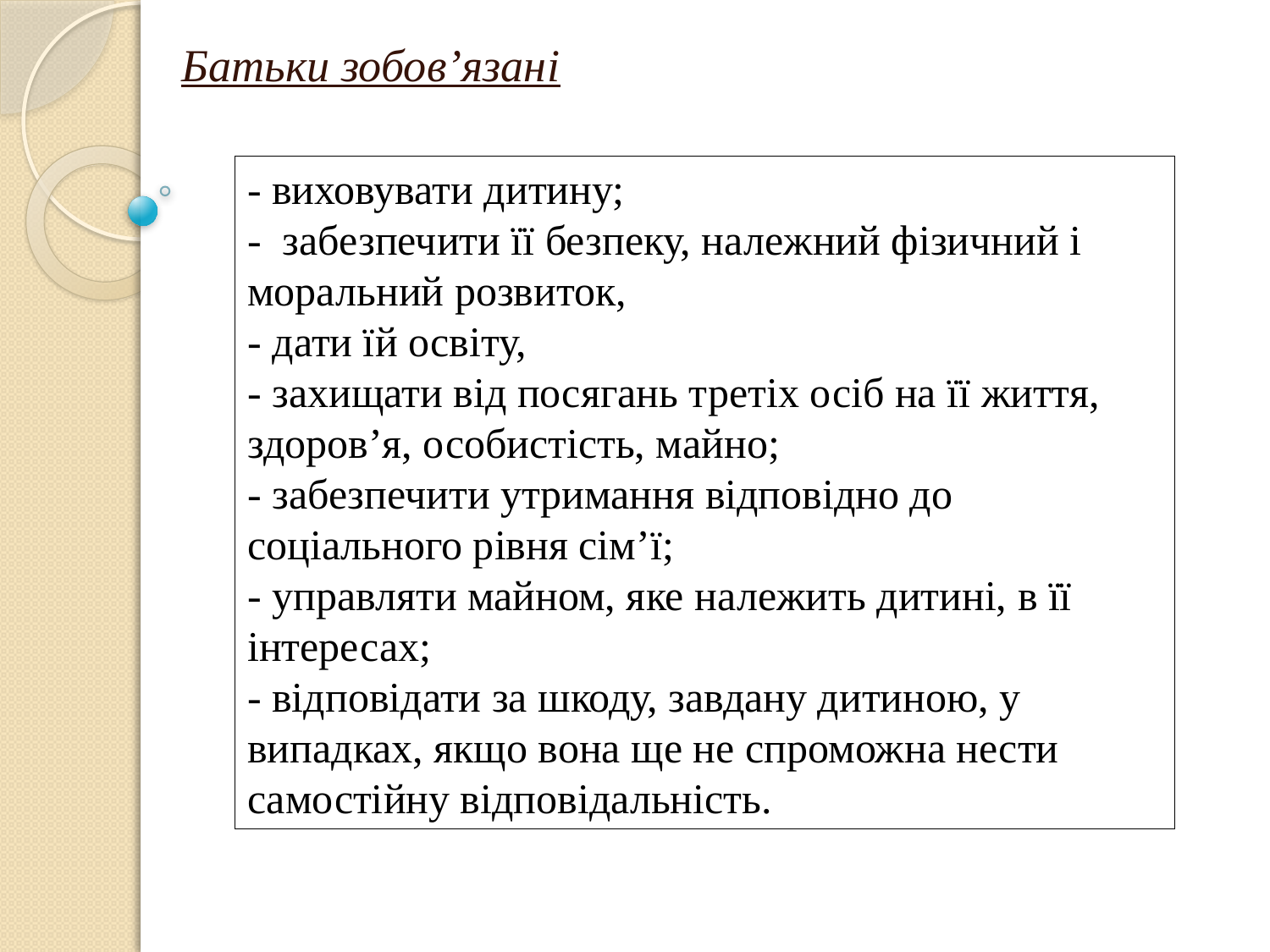

Батьки зобов’язані
- виховувати дитину;
-  забезпечити її безпеку, належний фізичний і моральний розвиток,
- дати їй освіту,
- захищати від посягань третіх осіб на її життя, здоров’я, особистість, майно;
- забезпечити утримання відповідно до соціального рівня сім’ї;
- управляти майном, яке належить дитині, в її інтересах;
- відповідати за шкоду, завдану дитиною, у випадках, якщо вона ще не спроможна нести самостійну відповідальність.